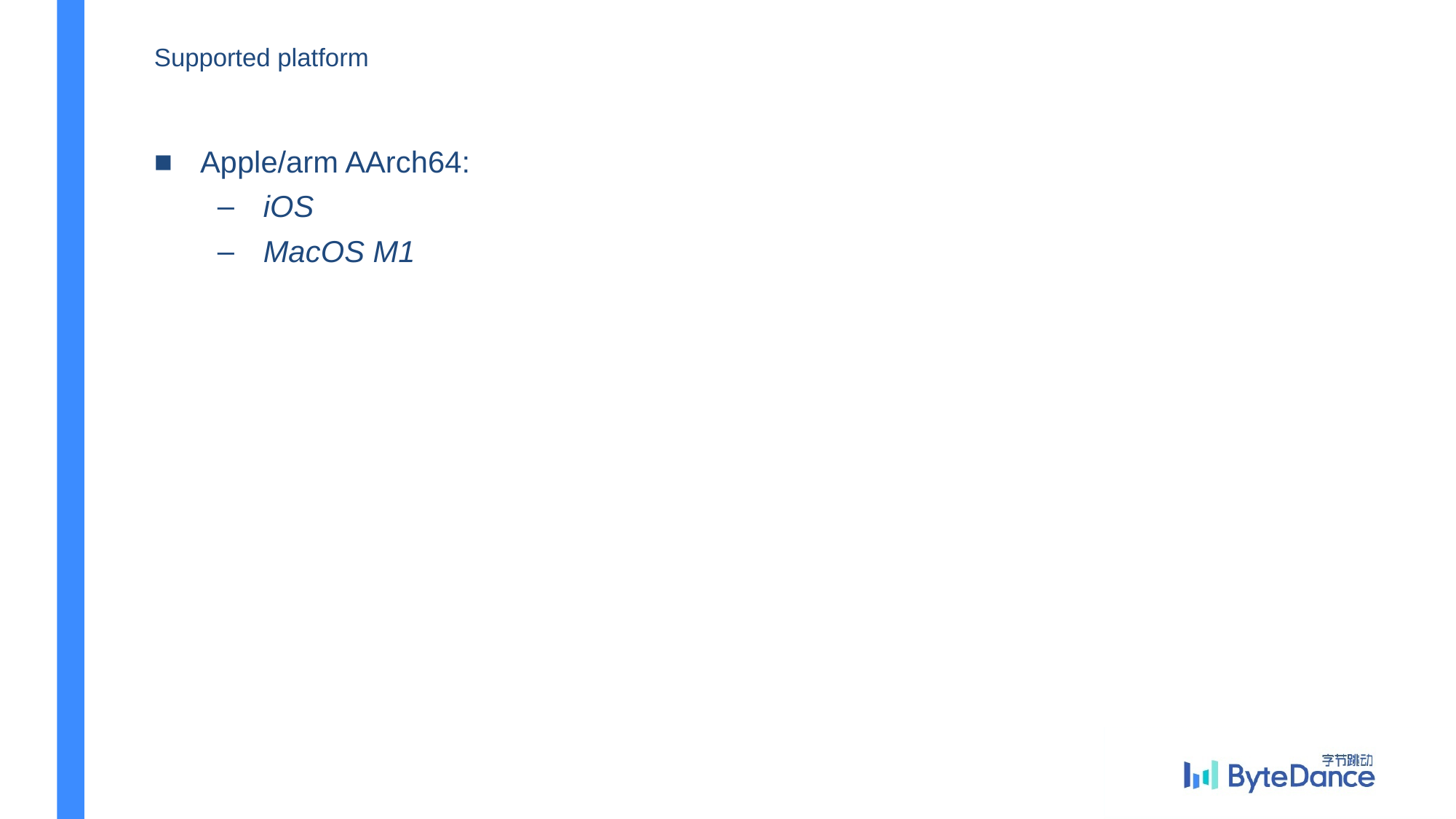

# Supported platform
Apple/arm AArch64:
iOS
MacOS M1